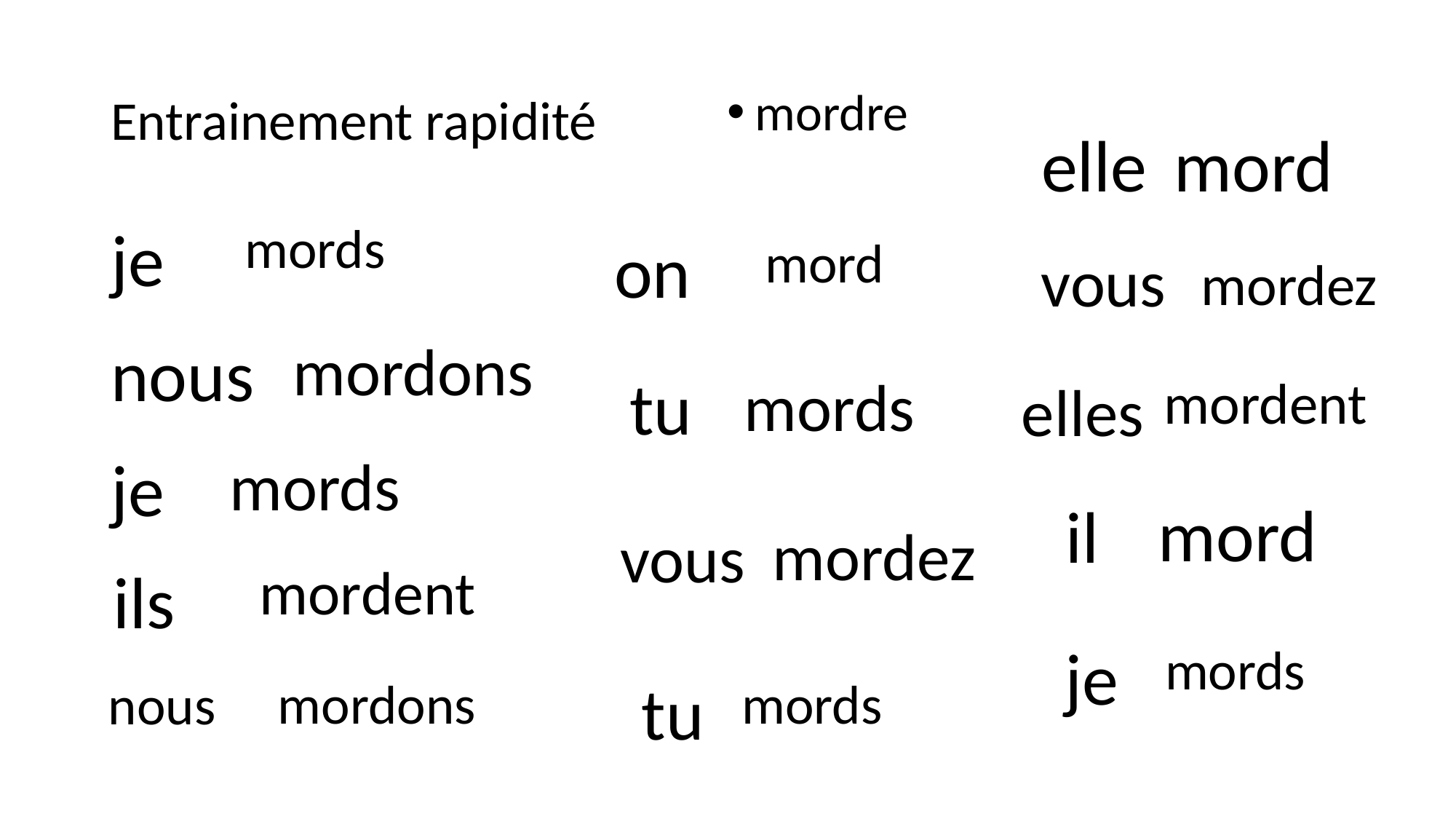

# Entrainement rapidité
mordre
elle
mord
mords
je
on
mord
vous
mordez
mordons
nous
tu
mords
mordent
elles
je
mords
mord
il
mordez
vous
mordent
ils
je
mords
mordons
mords
tu
nous